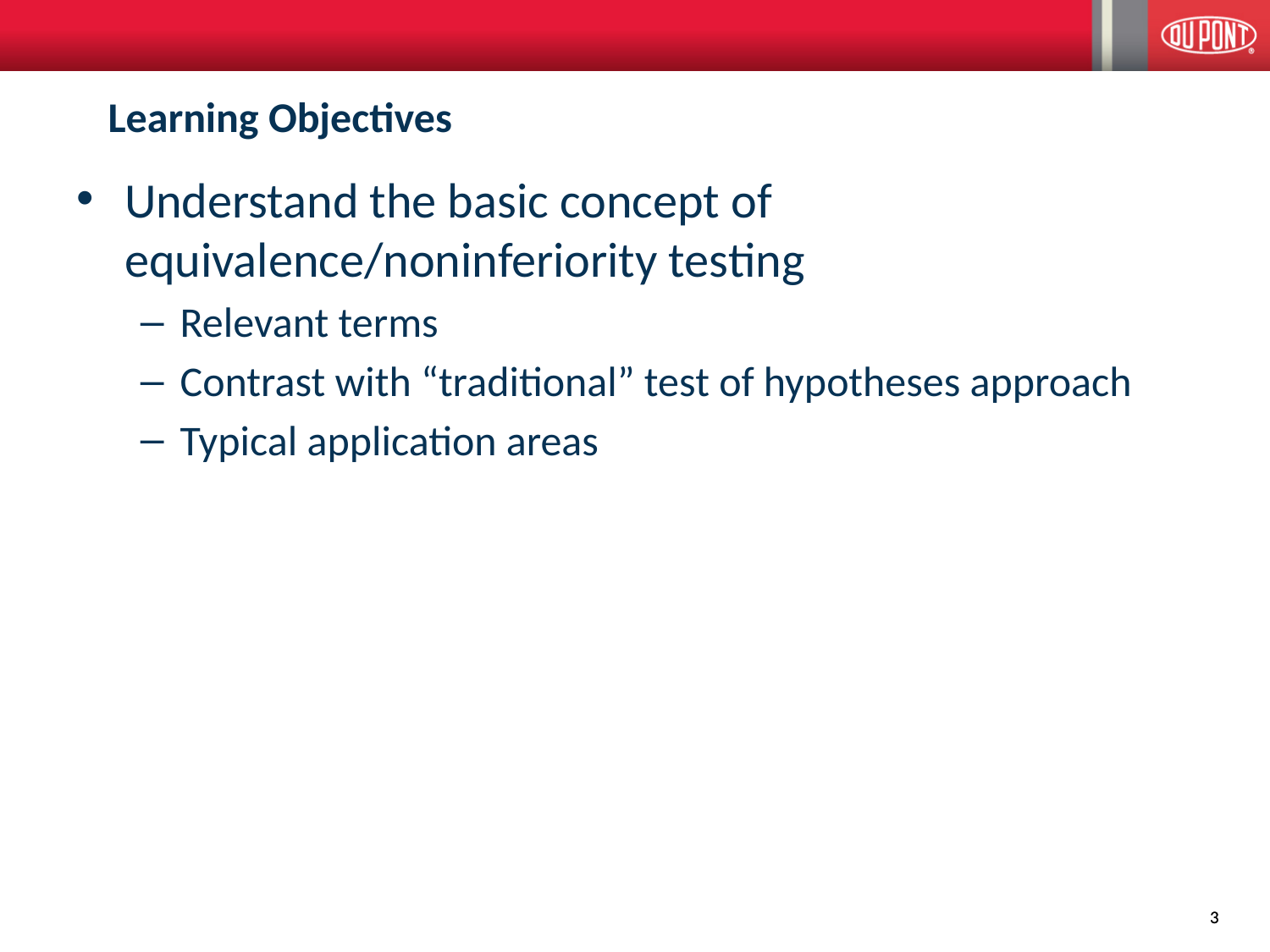

# Learning Objectives
Understand the basic concept of equivalence/noninferiority testing
Relevant terms
Contrast with “traditional” test of hypotheses approach
Typical application areas